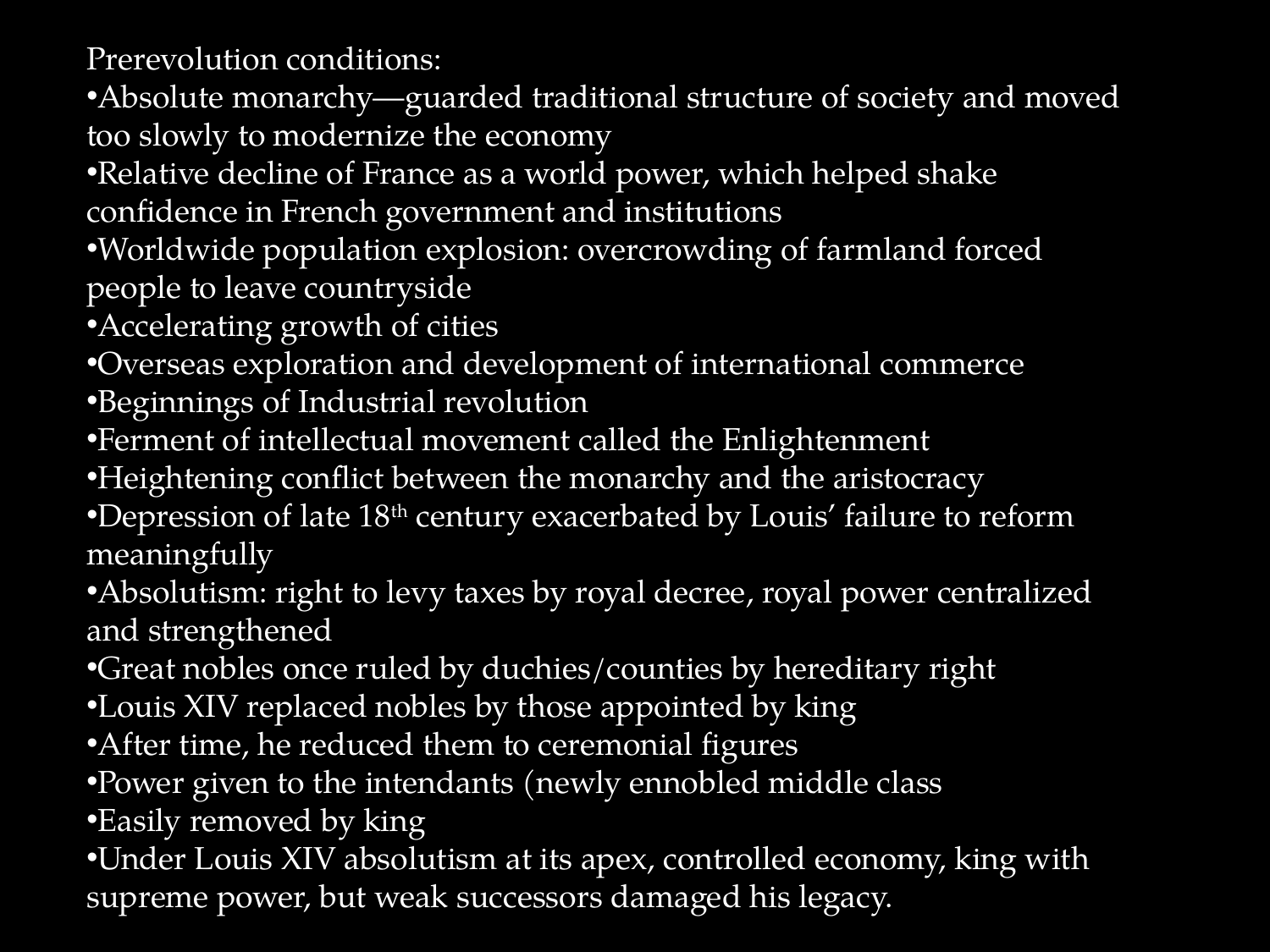

Prerevolution conditions:
Absolute monarchy—guarded traditional structure of society and moved too slowly to modernize the economy
Relative decline of France as a world power, which helped shake confidence in French government and institutions
Worldwide population explosion: overcrowding of farmland forced people to leave countryside
Accelerating growth of cities
Overseas exploration and development of international commerce
Beginnings of Industrial revolution
Ferment of intellectual movement called the Enlightenment
Heightening conflict between the monarchy and the aristocracy
Depression of late 18th century exacerbated by Louis’ failure to reform meaningfully
Absolutism: right to levy taxes by royal decree, royal power centralized and strengthened
Great nobles once ruled by duchies/counties by hereditary right
Louis XIV replaced nobles by those appointed by king
After time, he reduced them to ceremonial figures
Power given to the intendants (newly ennobled middle class
Easily removed by king
Under Louis XIV absolutism at its apex, controlled economy, king with supreme power, but weak successors damaged his legacy.